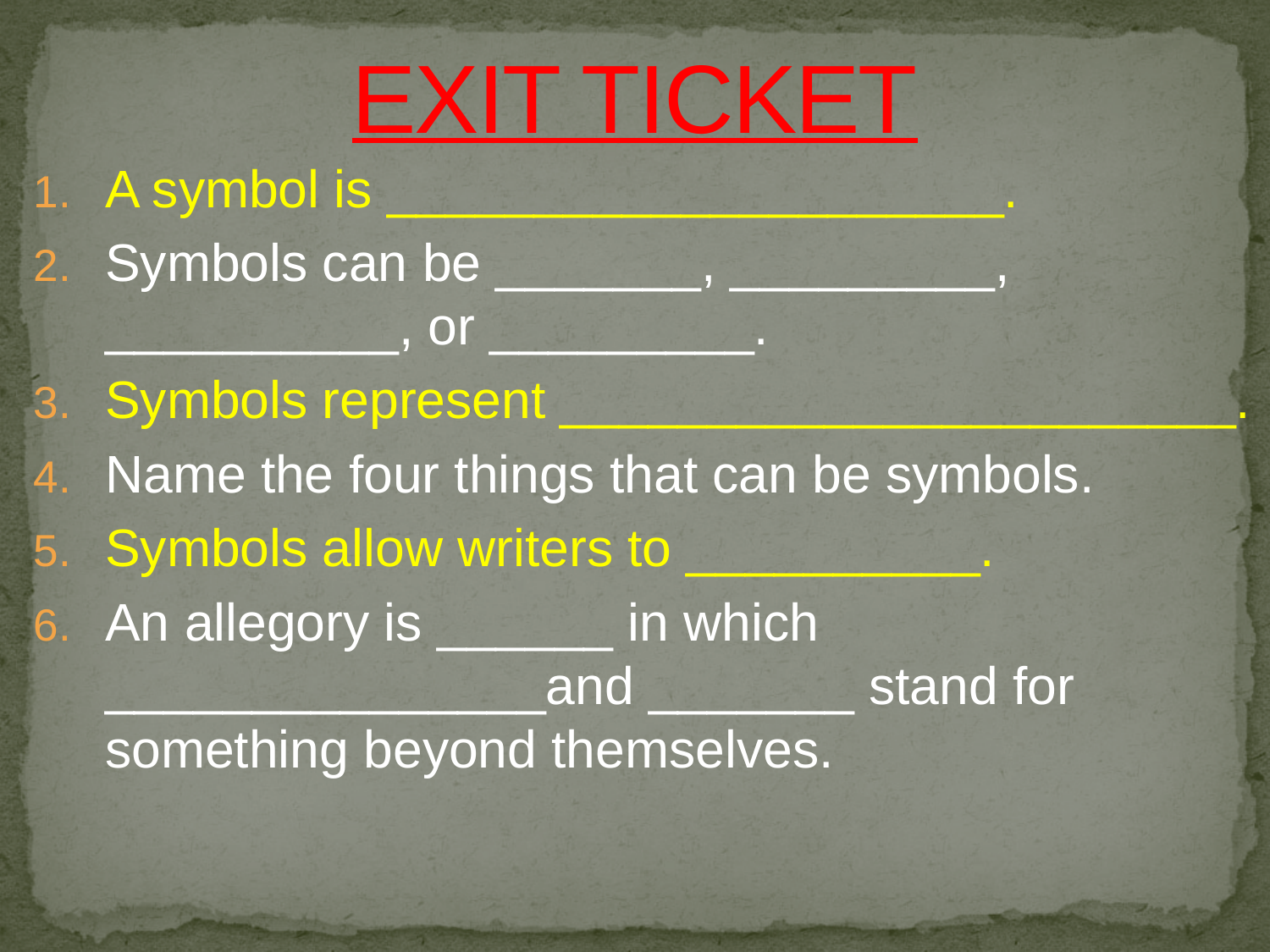

# EXIT TICKET
A symbol is _____________________.
Symbols can be _______, _________, __________, or _________.
Symbols represent _______________________.
Name the four things that can be symbols.
Symbols allow writers to __________.
An allegory is ______ in which _______________and _______ stand for something beyond themselves.